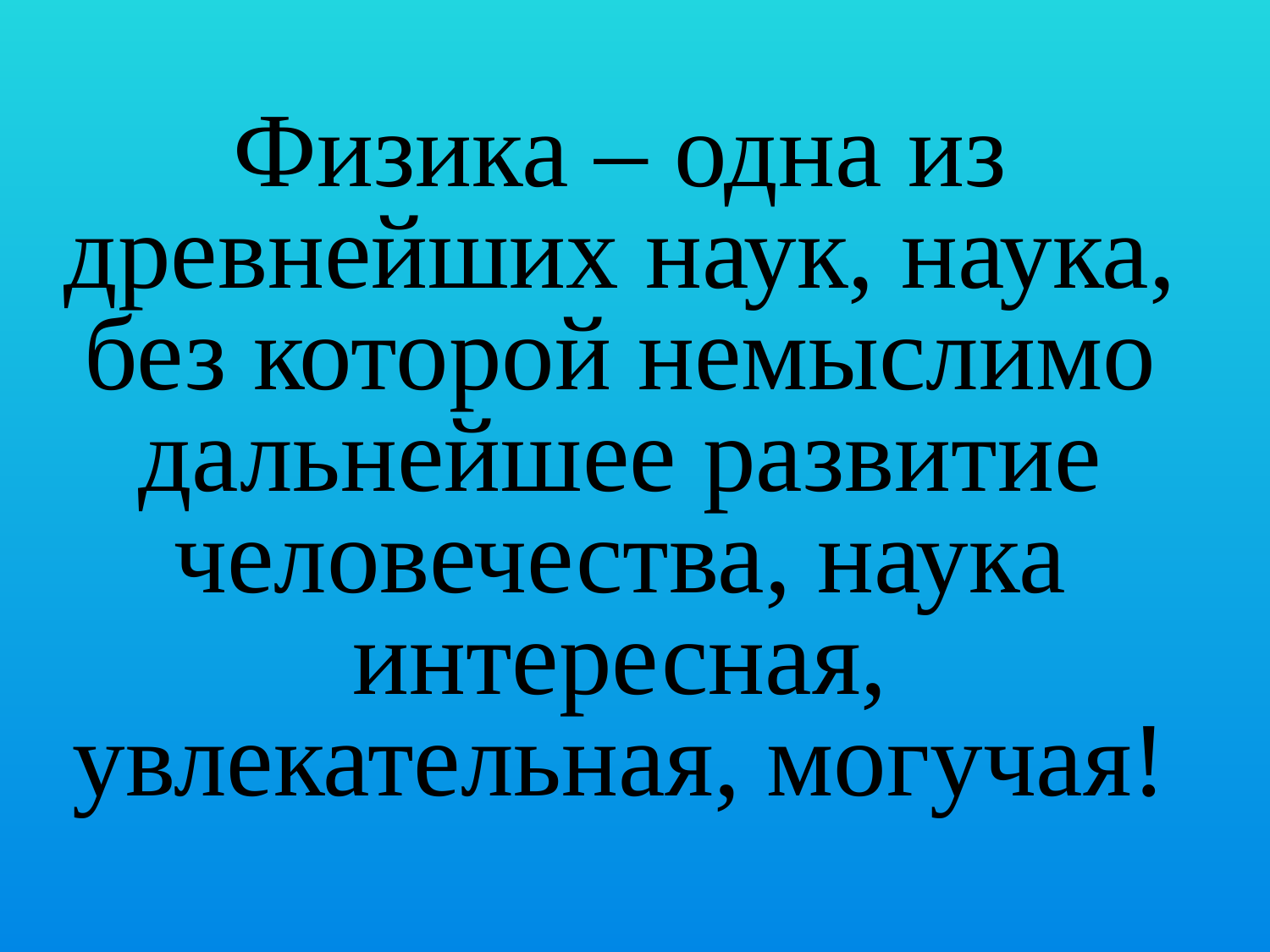

Физика – одна из древнейших наук, наука, без которой немыслимо дальнейшее развитие человечества, наука интересная, увлекательная, могучая!